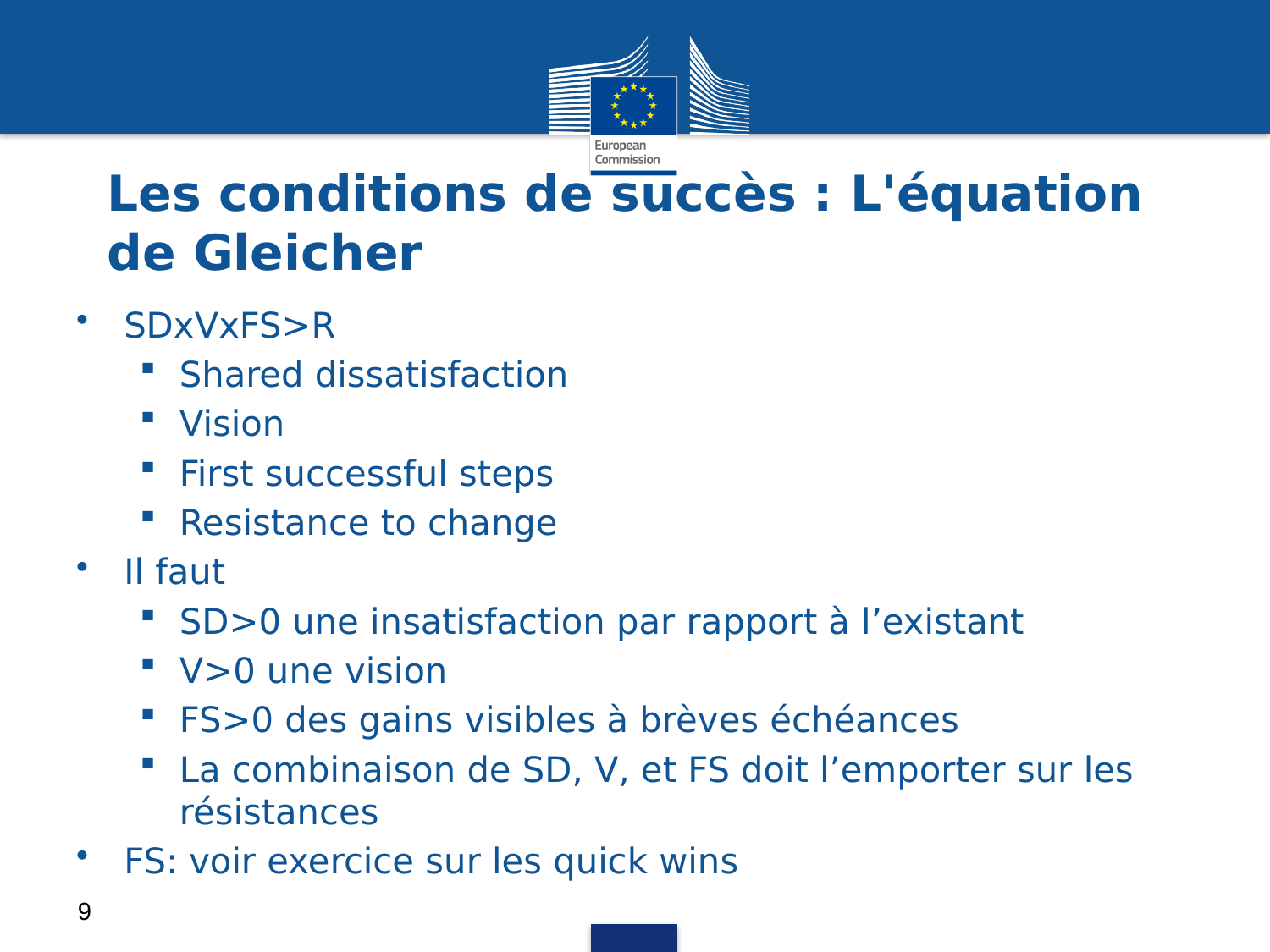

# Les conditions de succès : L'équation de Gleicher
SDxVxFS>R
Shared dissatisfaction
Vision
First successful steps
Resistance to change
Il faut
SD>0 une insatisfaction par rapport à l’existant
V>0 une vision
FS>0 des gains visibles à brèves échéances
La combinaison de SD, V, et FS doit l’emporter sur les résistances
FS: voir exercice sur les quick wins

9